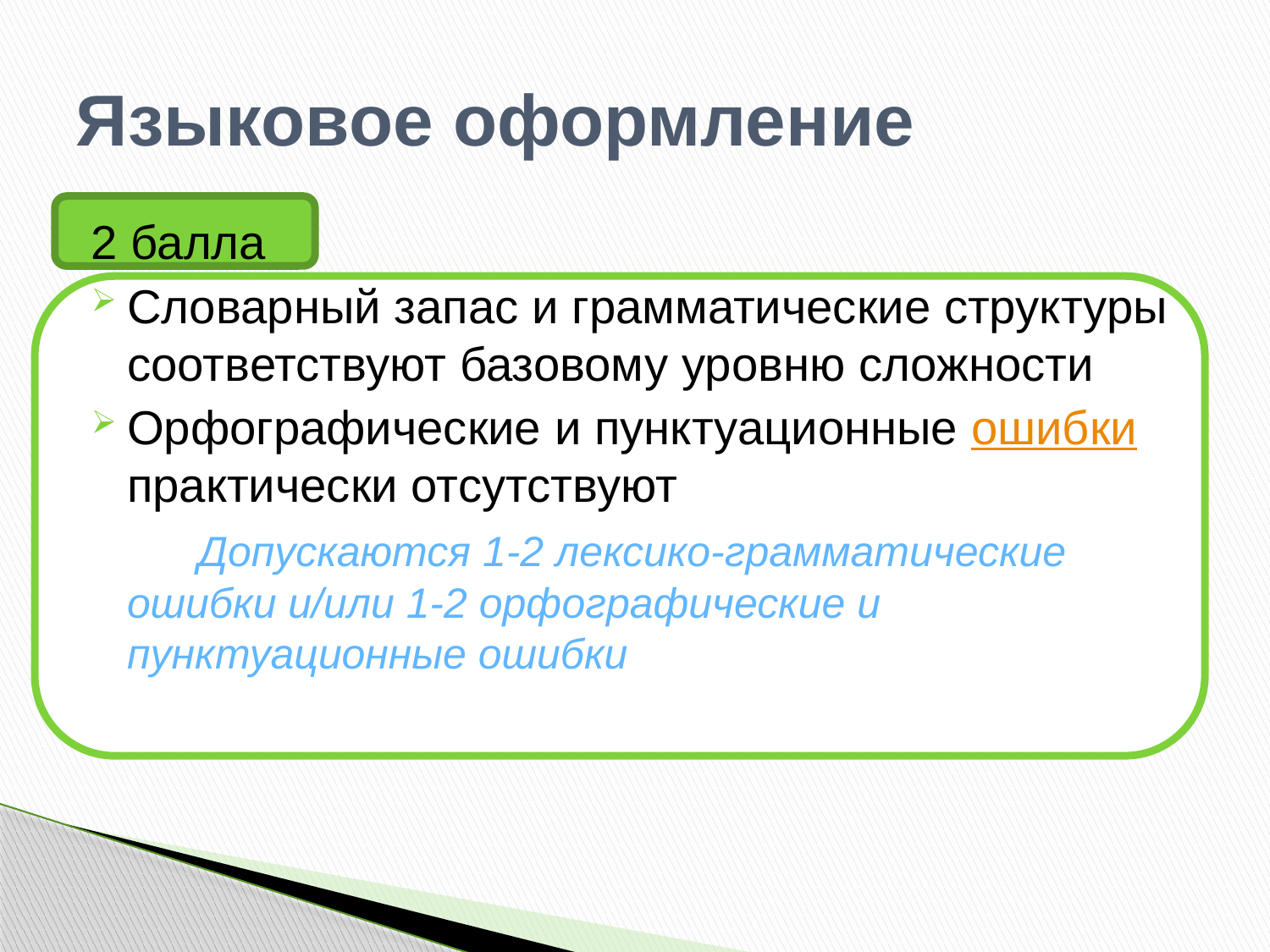

# Языковое оформление

2 балла
Словарный запас и грамматические структуры соответствуют базовому уровню сложности
Орфографические и пунктуационные ошибки практически отсутствуют
        Допускаются 1-2 лексико-грамматические ошибки и/или 1-2 орфографические и пунктуационные ошибки